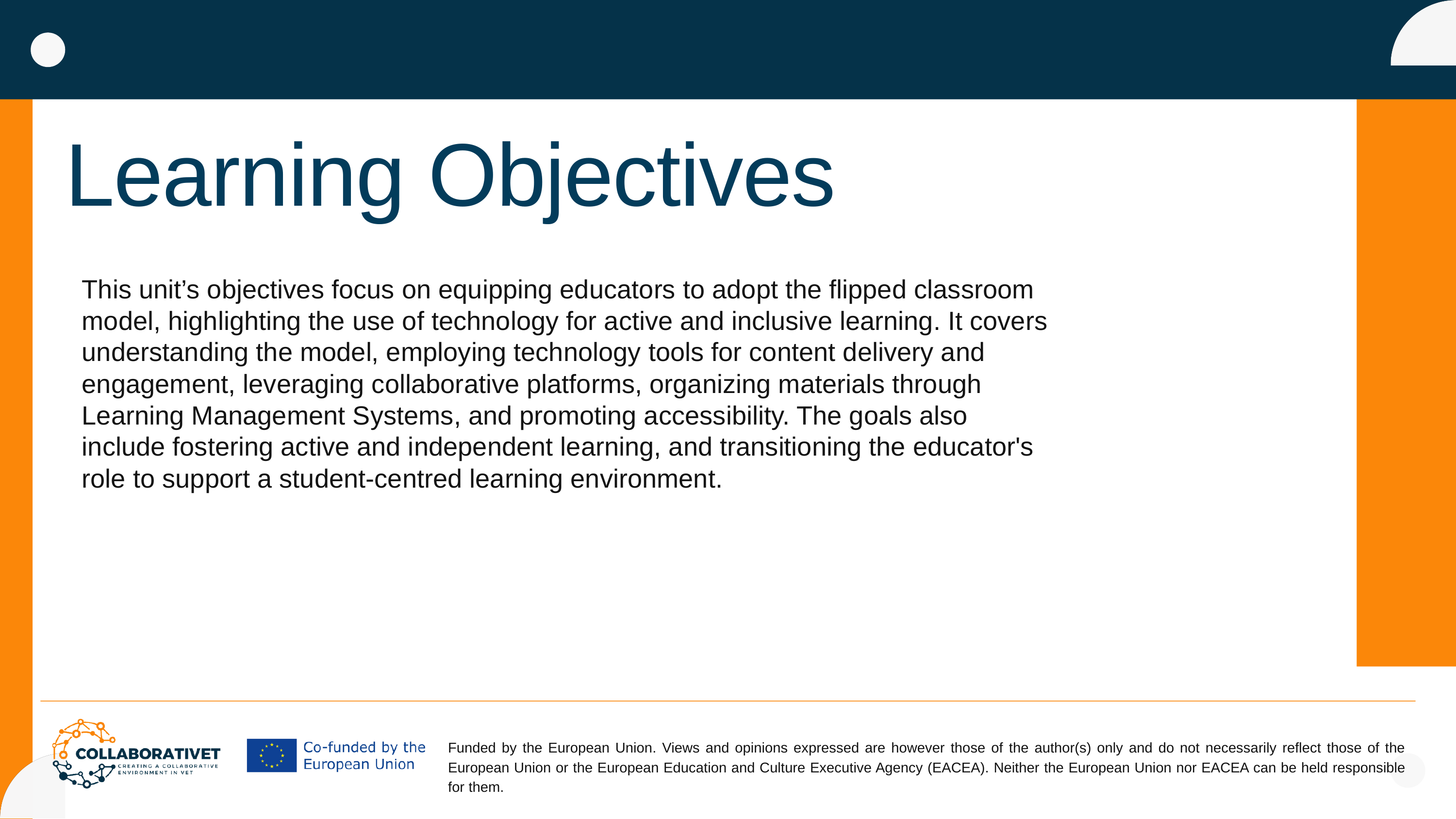

Learning Objectives

This unit’s objectives focus on equipping educators to adopt the flipped classroom model, highlighting the use of technology for active and inclusive learning. It covers understanding the model, employing technology tools for content delivery and engagement, leveraging collaborative platforms, organizing materials through Learning Management Systems, and promoting accessibility. The goals also include fostering active and independent learning, and transitioning the educator's role to support a student-centred learning environment.

Funded by the European Union. Views and opinions expressed are however those of the author(s) only and do not necessarily reflect those of the European Union or the European Education and Culture Executive Agency (EACEA). Neither the European Union nor EACEA can be held responsible for them.